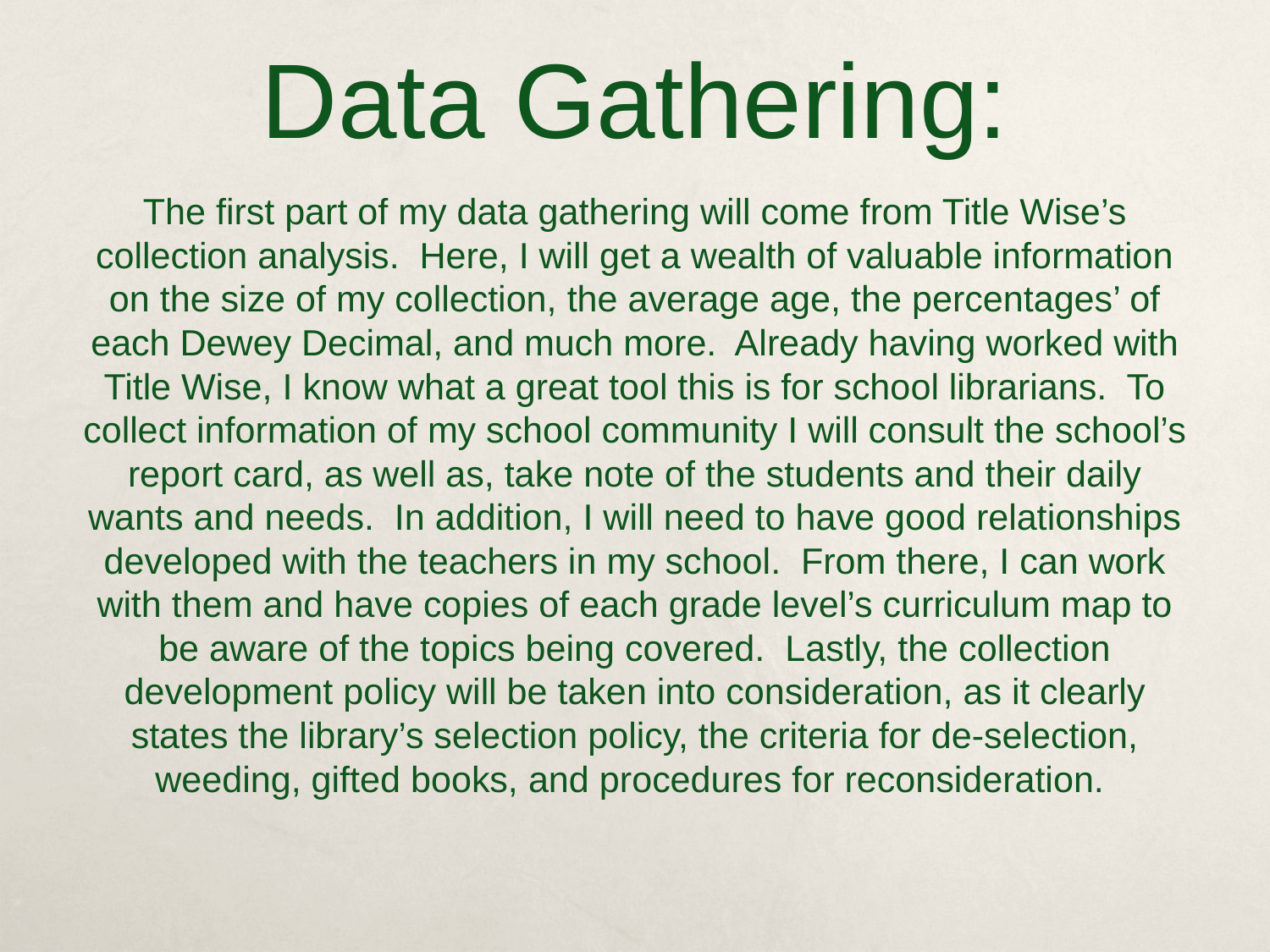

# Data Gathering:
The first part of my data gathering will come from Title Wise’s collection analysis.  Here, I will get a wealth of valuable information on the size of my collection, the average age, the percentages’ of each Dewey Decimal, and much more.  Already having worked with Title Wise, I know what a great tool this is for school librarians.  To collect information of my school community I will consult the school’s report card, as well as, take note of the students and their daily wants and needs.  In addition, I will need to have good relationships developed with the teachers in my school.  From there, I can work with them and have copies of each grade level’s curriculum map to be aware of the topics being covered.  Lastly, the collection development policy will be taken into consideration, as it clearly states the library’s selection policy, the criteria for de-selection, weeding, gifted books, and procedures for reconsideration.